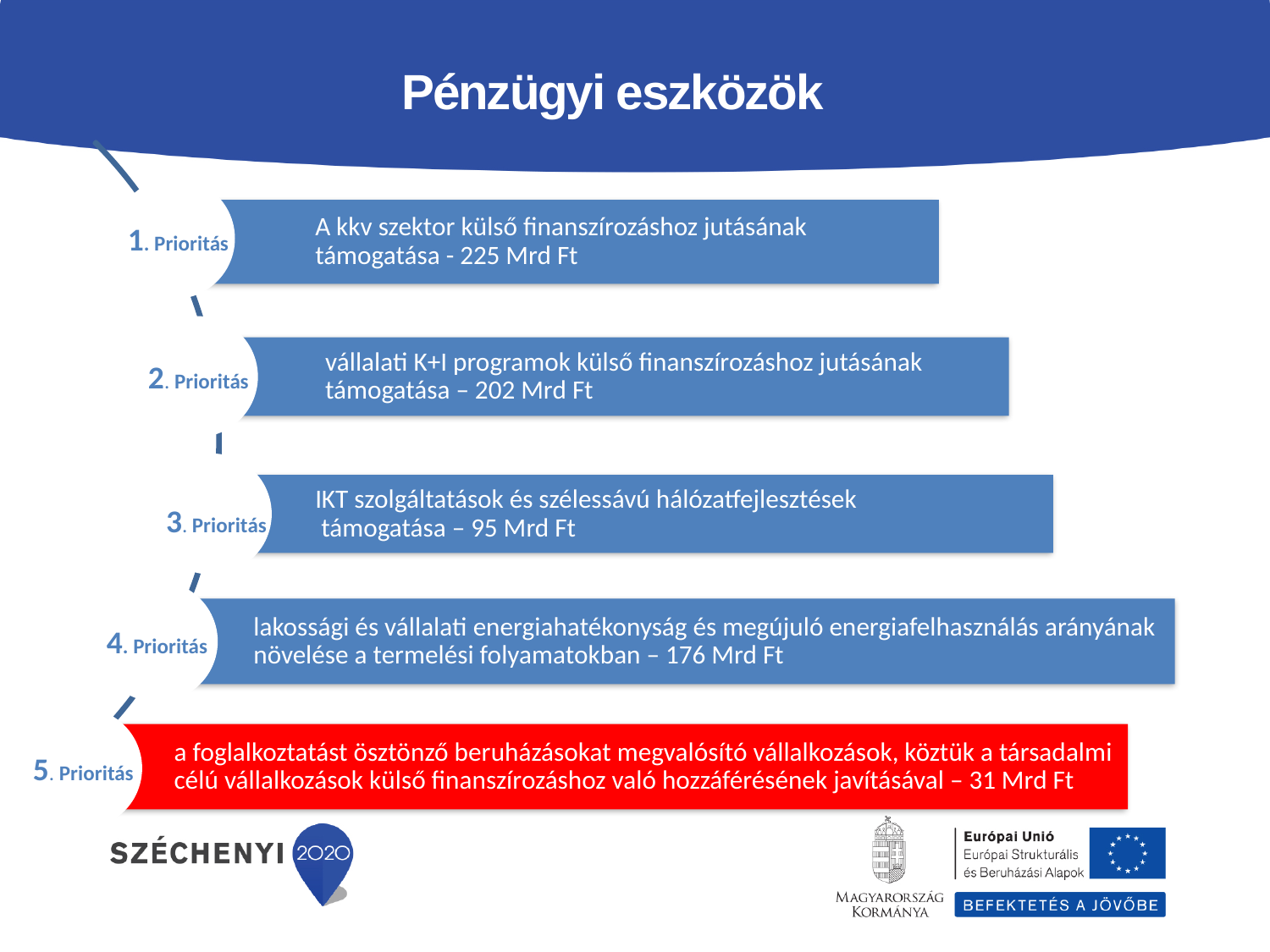

A kkv szektor külső finanszírozáshoz jutásának támogatása - 225 Mrd Ft

vállalati K+I programok külső finanszírozáshoz jutásának támogatása – 202 Mrd Ft

IKT szolgáltatások és szélessávú hálózatfejlesztések
 támogatása – 95 Mrd Ft

lakossági és vállalati energiahatékonyság és megújuló energiafelhasználás arányának növelése a termelési folyamatokban – 176 Mrd Ft
Pénzügyi eszközök
1. Prioritás
2. Prioritás
3. Prioritás
4. Prioritás

a foglalkoztatást ösztönző beruházásokat megvalósító vállalkozások, köztük a társadalmi célú vállalkozások külső finanszírozáshoz való hozzáférésének javításával – 31 Mrd Ft
5. Prioritás